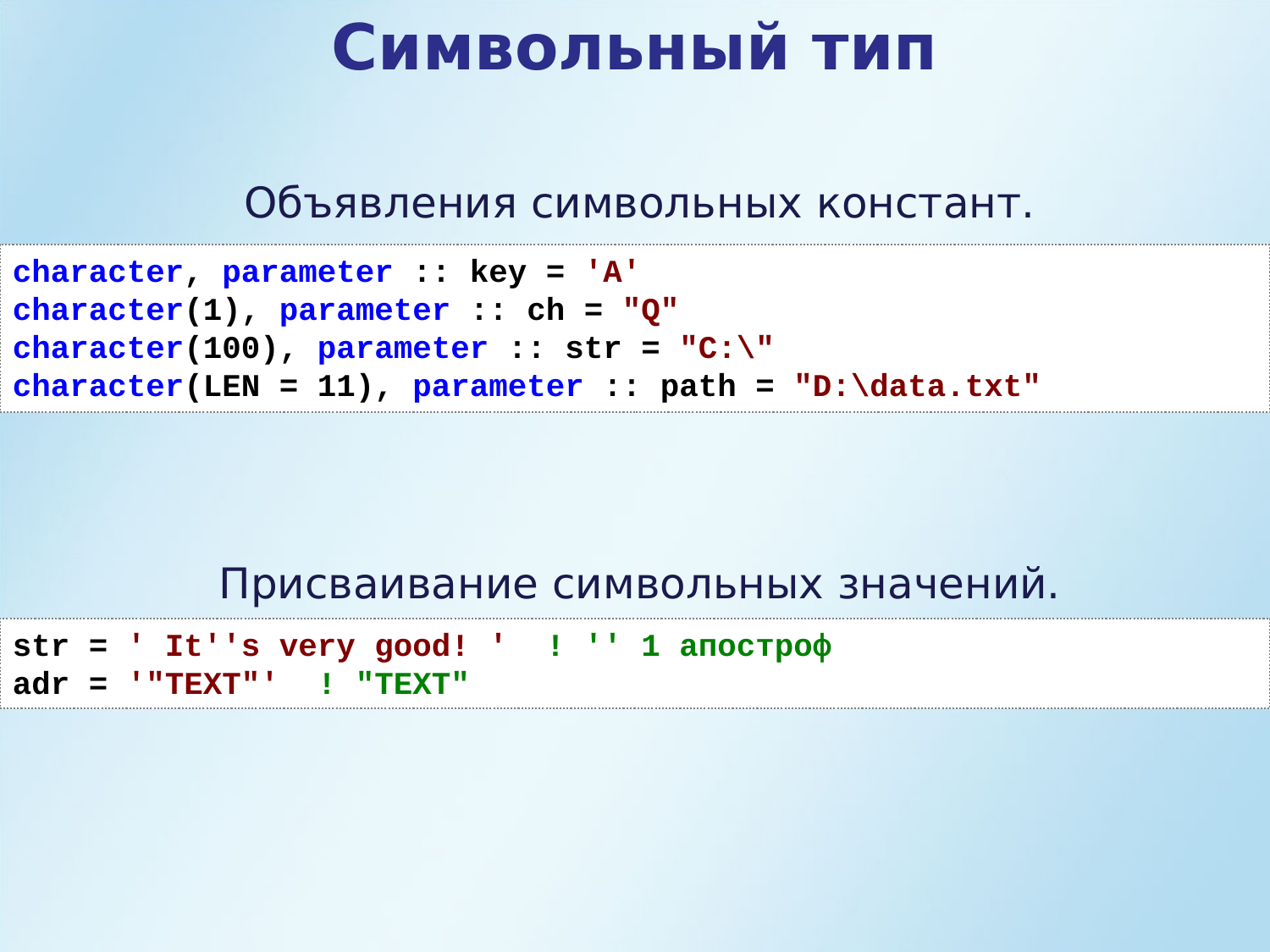

Символьный тип
Объявления символьных констант.
character, parameter :: key = 'A'
character(1), parameter :: ch = "Q"
character(100), parameter :: str = "C:\"
character(LEN = 11), parameter :: path = "D:\data.txt"
Присваивание символьных значений.
str = ' It''s very good! '  ! '' 1 апостроф
adr = '"TEXT"'  ! "TEXT"